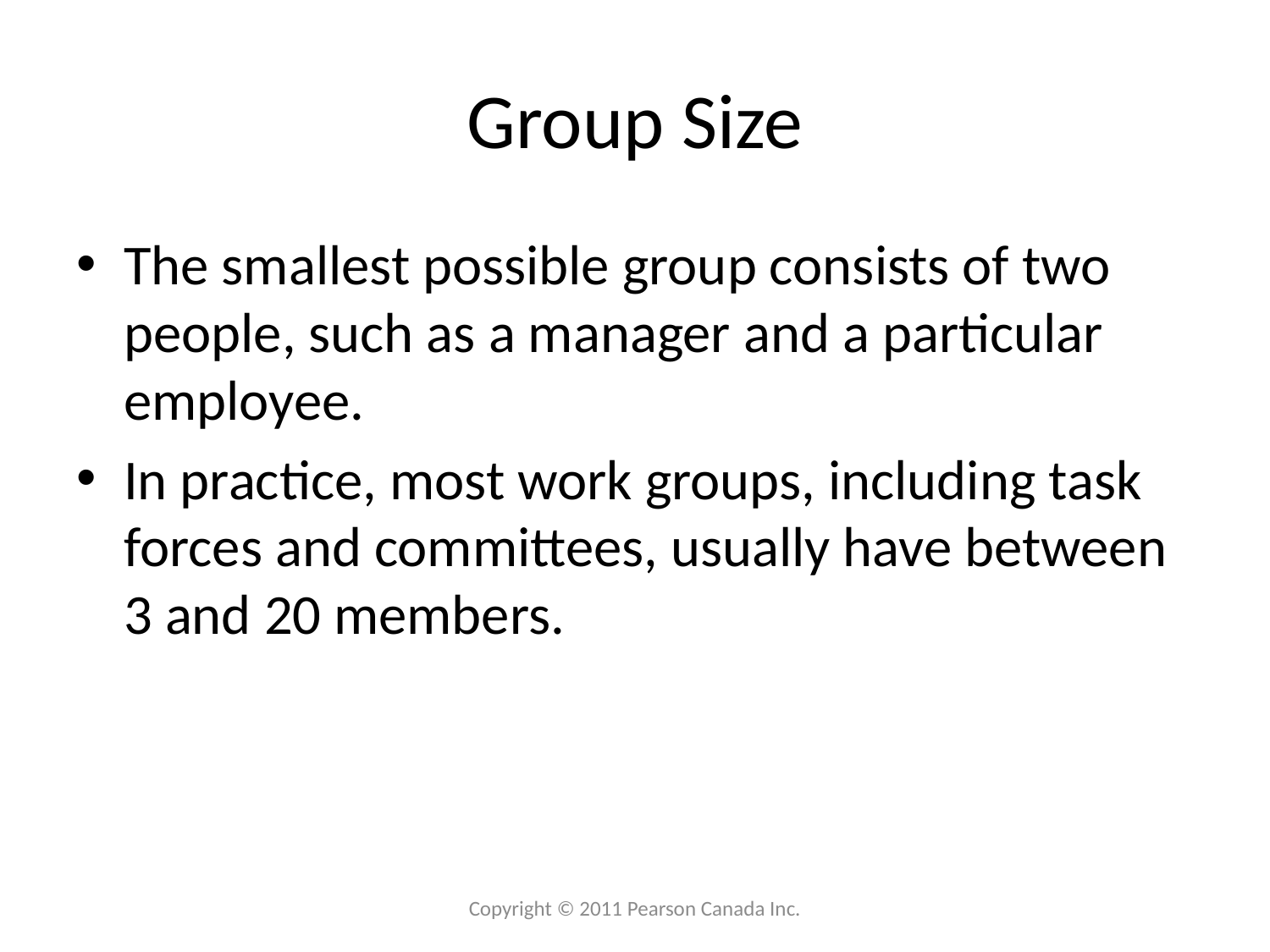

# Group Size
The smallest possible group consists of two people, such as a manager and a particular employee.
In practice, most work groups, including task forces and committees, usually have between 3 and 20 members.
Copyright © 2011 Pearson Canada Inc.